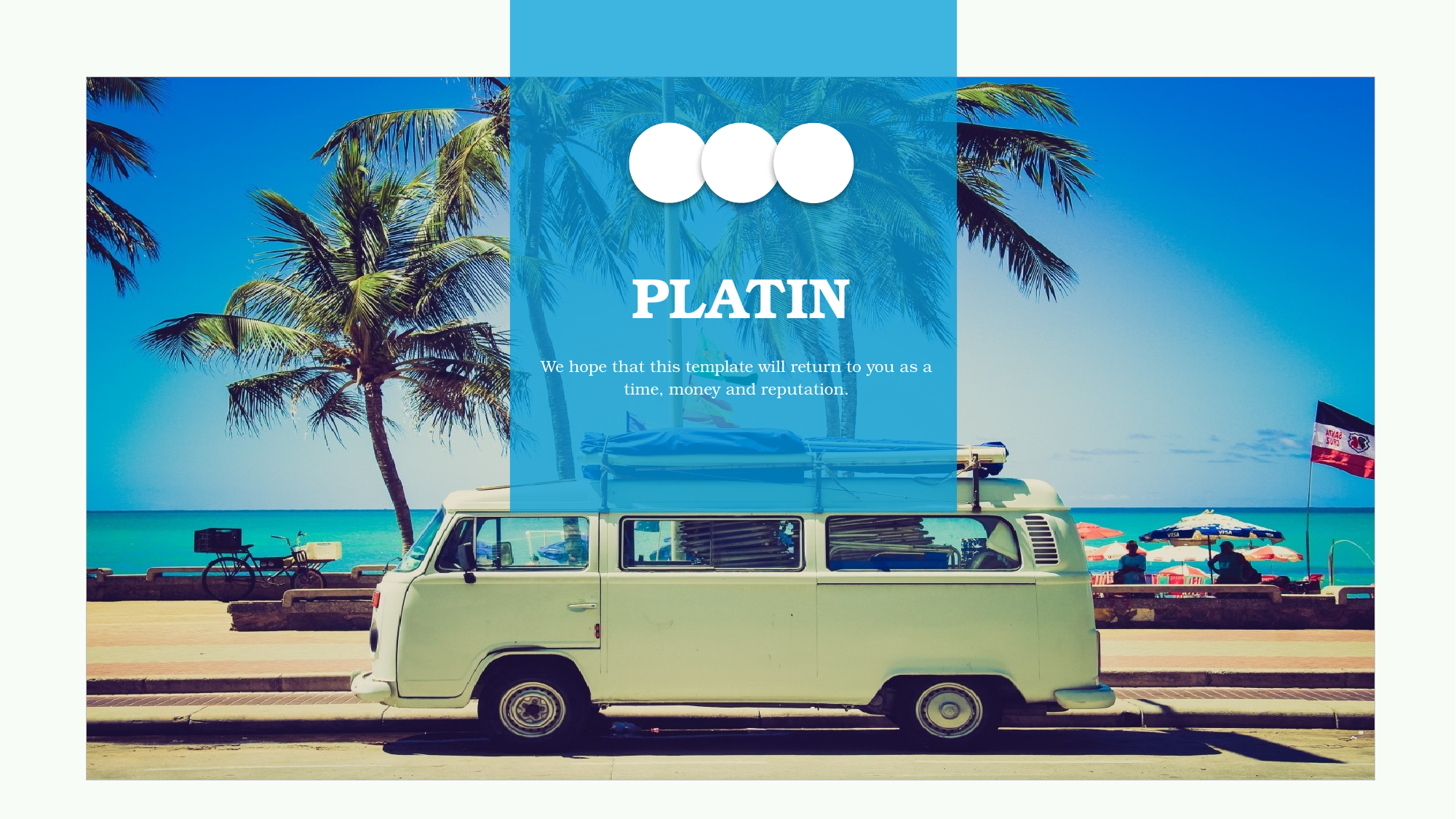

PLATIN
We hope that this template will return to you as a time, money and reputation.